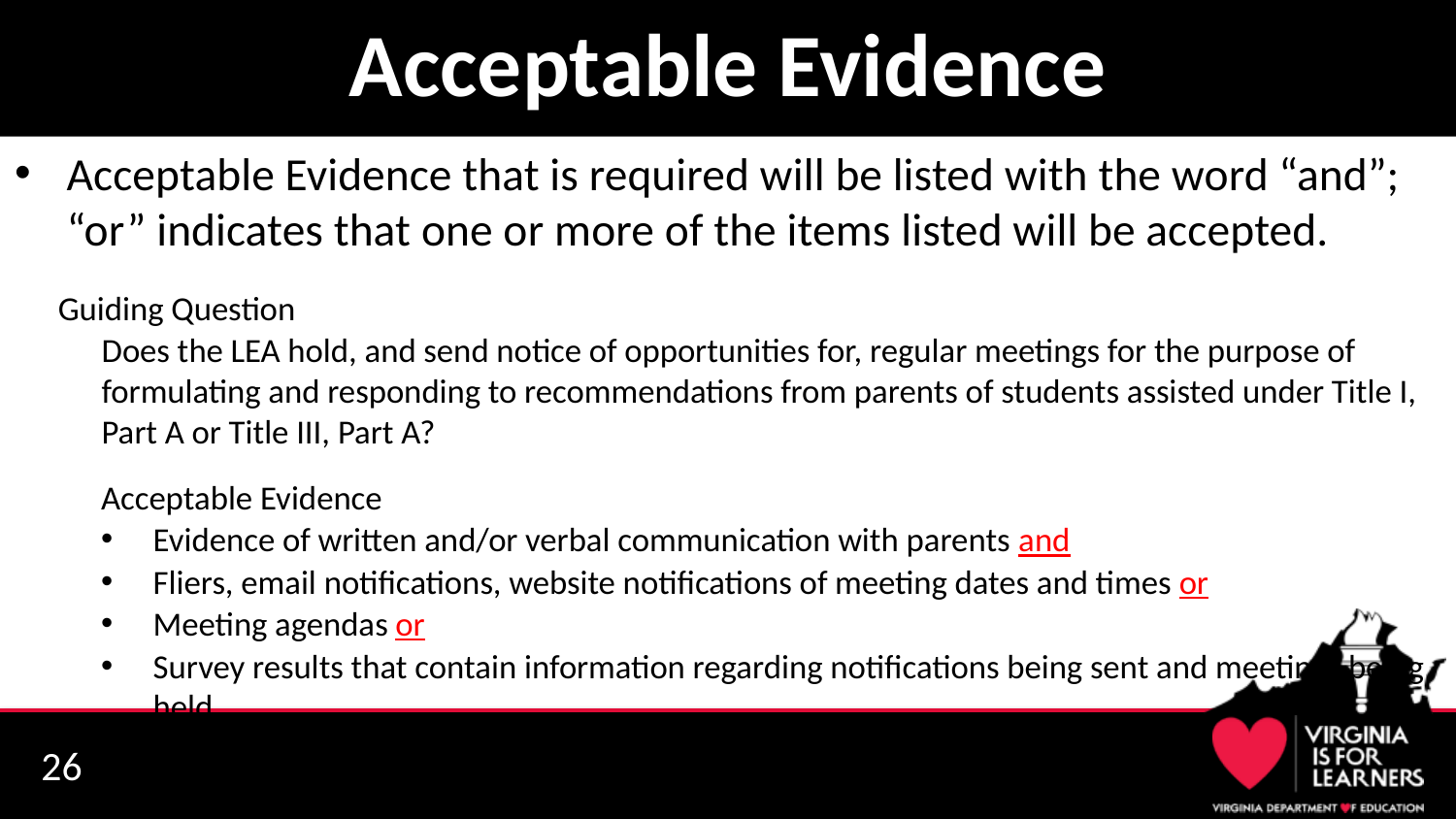

# Acceptable Evidence
Acceptable Evidence that is required will be listed with the word “and”; “or” indicates that one or more of the items listed will be accepted.

Guiding Question
Does the LEA hold, and send notice of opportunities for, regular meetings for the purpose of formulating and responding to recommendations from parents of students assisted under Title I, Part A or Title III, Part A?

Acceptable Evidence
Evidence of written and/or verbal communication with parents and
Fliers, email notifications, website notifications of meeting dates and times or
Meeting agendas or
Survey results that contain information regarding notifications being sent and meetings being held